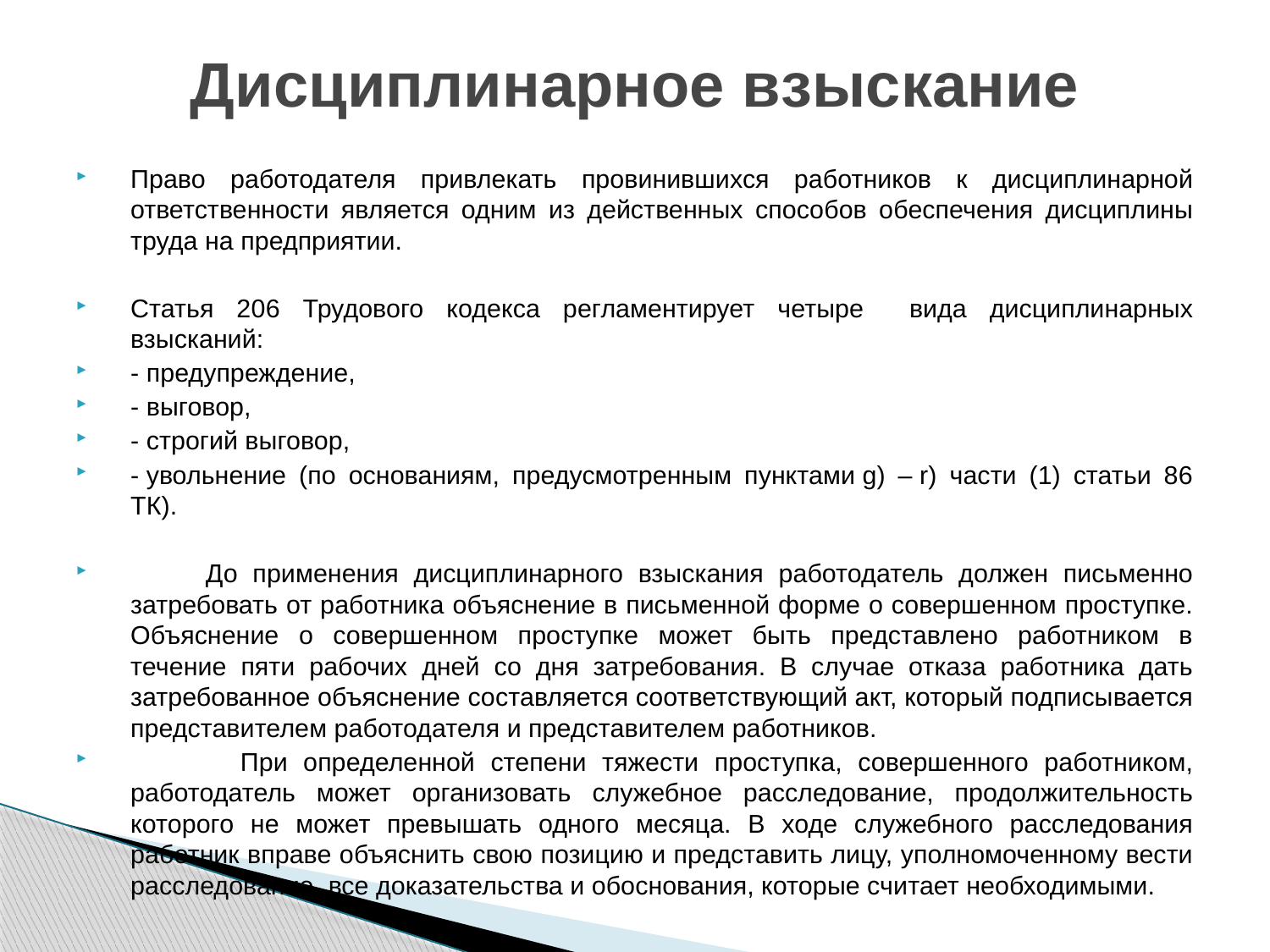

# Дисциплинарное взыскание
Право работодателя привлекать провинившихся работников к дисциплинарной ответственности является одним из действенных способов обеспечения дисциплины труда на предприятии.

Статья 206 Трудового кодекса регламентирует четыре  вида дисциплинарных взысканий:
- предупреждение,
- выговор,
- строгий выговор,
- увольнение (по основаниям, предусмотренным пунктами g) – r) части (1) статьи 86 ТК).

     До применения дисциплинарного взыскания работодатель должен письменно затребовать от работника объяснение в письменной форме о совершенном проступке. Объяснение о совершенном проступке может быть представлено работником в течение пяти рабочих дней со дня затребования. В случае отказа работника дать затребованное объяснение составляется соответствующий акт, который подписывается представителем работодателя и представителем работников.
       При определенной степени тяжести проступка, совершенного работником, работодатель может организовать служебное расследование, продолжительность которого не может превышать одного месяца. В ходе служебного расследования работник вправе объяснить свою позицию и представить лицу, уполномоченному вести расследование, все доказательства и обоснования, которые считает необходимыми.